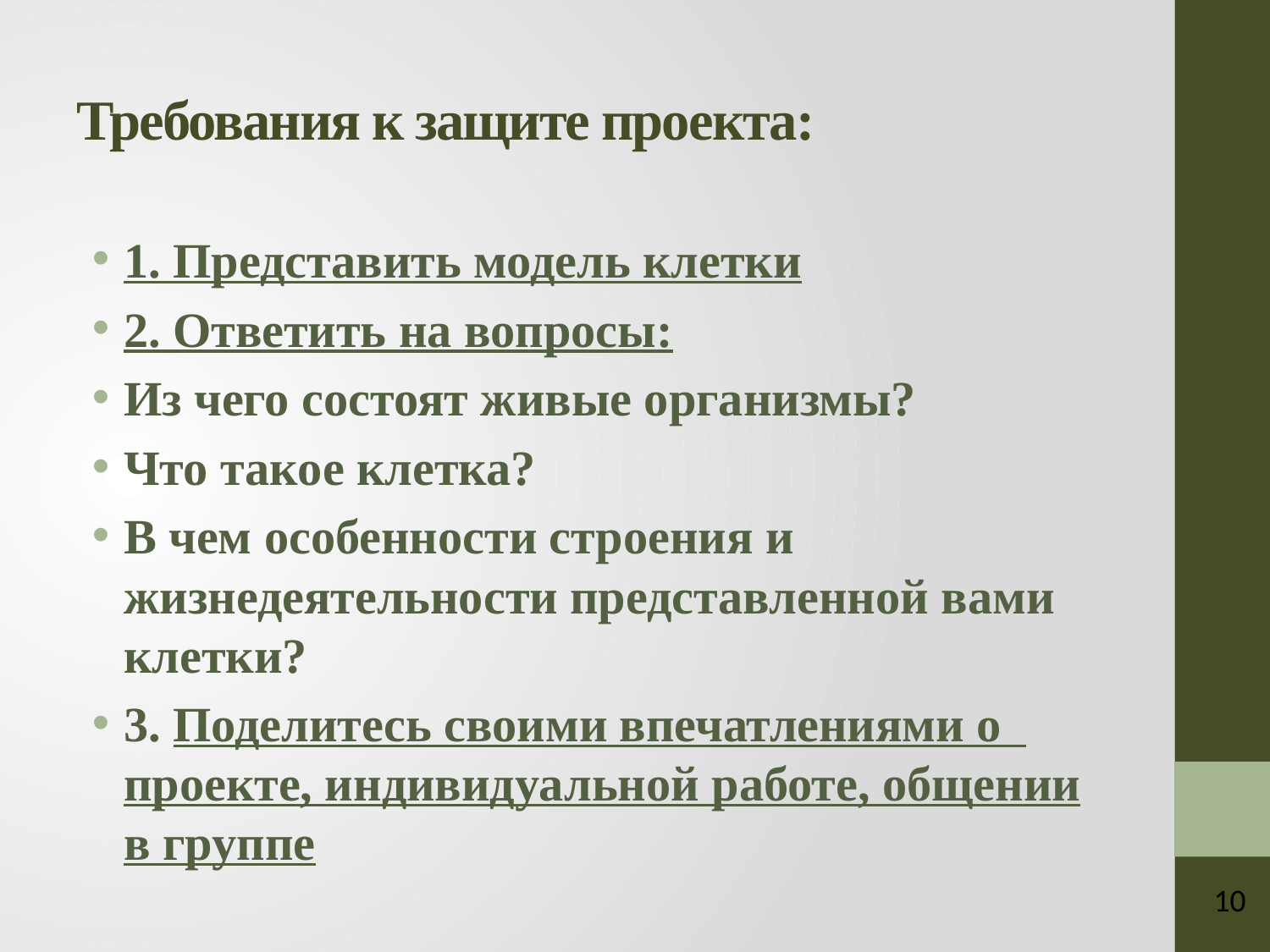

# Требования к защите проекта:
1. Представить модель клетки
2. Ответить на вопросы:
Из чего состоят живые организмы?
Что такое клетка?
В чем особенности строения и жизнедеятельности представленной вами клетки?
3. Поделитесь своими впечатлениями о   проекте, индивидуальной работе, общении в группе
10